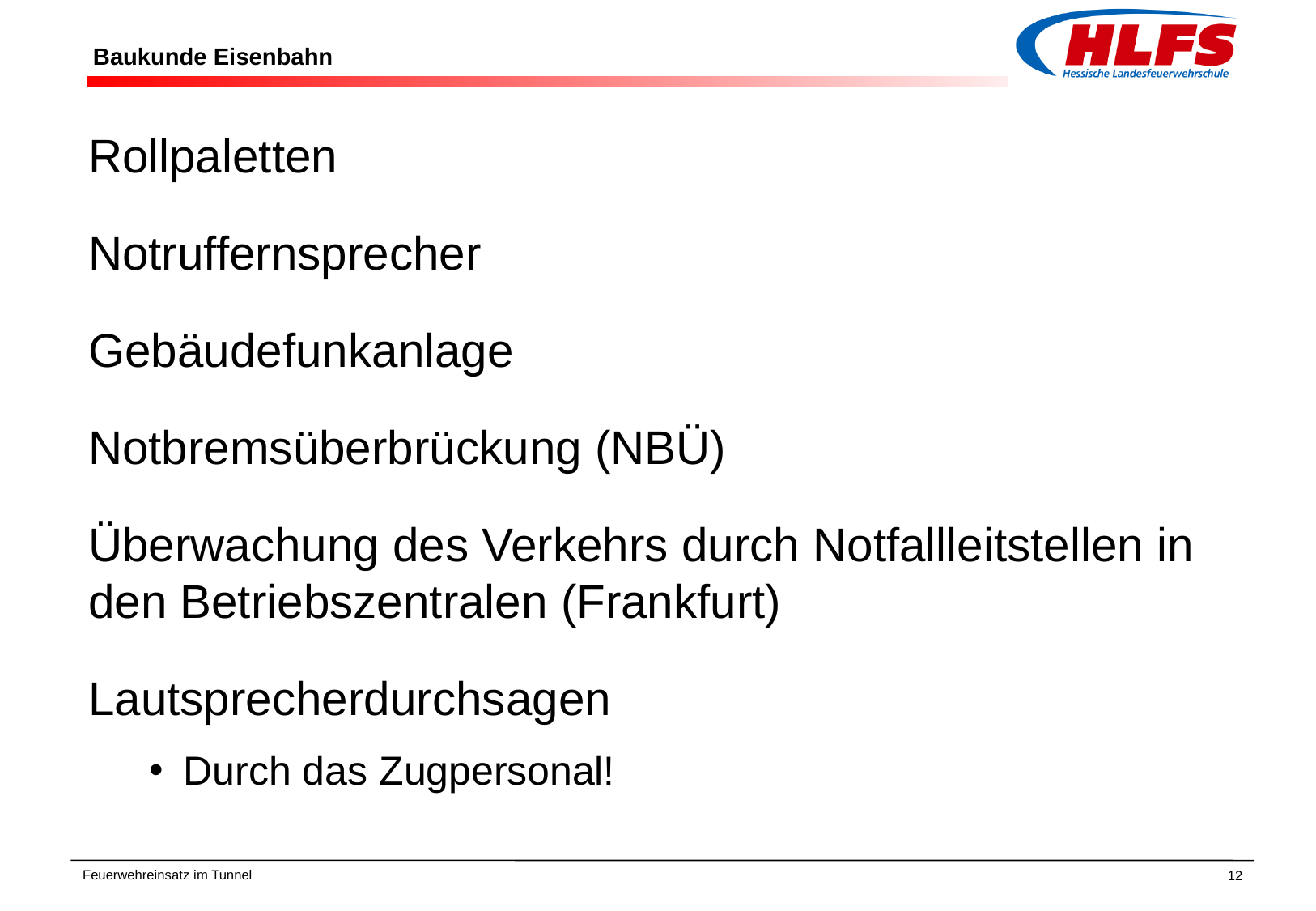

# Baukunde Eisenbahn
Rollpaletten
Notruffernsprecher
Gebäudefunkanlage
Notbremsüberbrückung (NBÜ)
Überwachung des Verkehrs durch Notfallleitstellen in den Betriebszentralen (Frankfurt)
Lautsprecherdurchsagen
Durch das Zugpersonal!
Feuerwehreinsatz im Tunnel
12